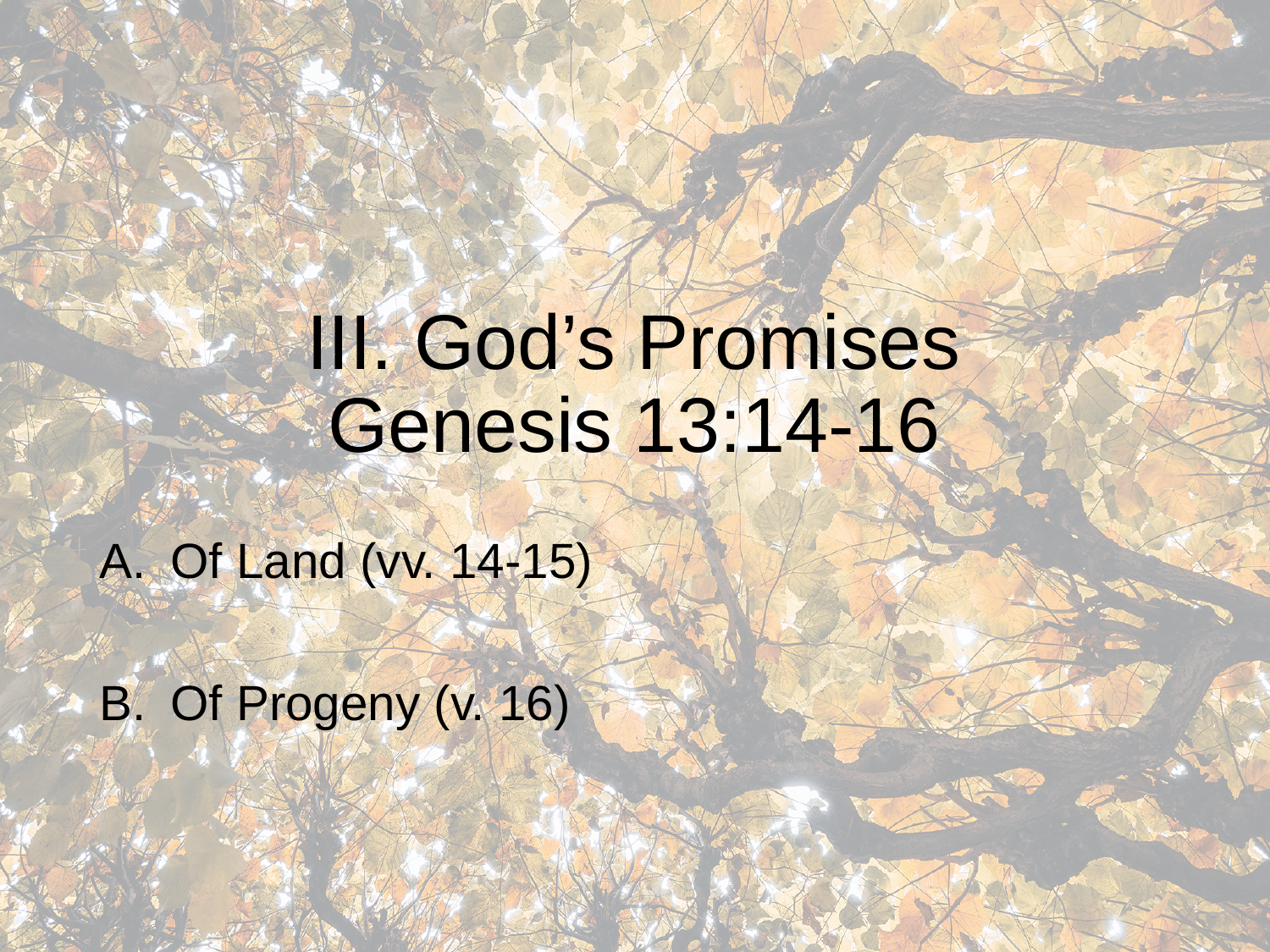

# III. God’s Promises Genesis 13:14-16
Of Land (vv. 14-15)

Of Progeny (v. 16)